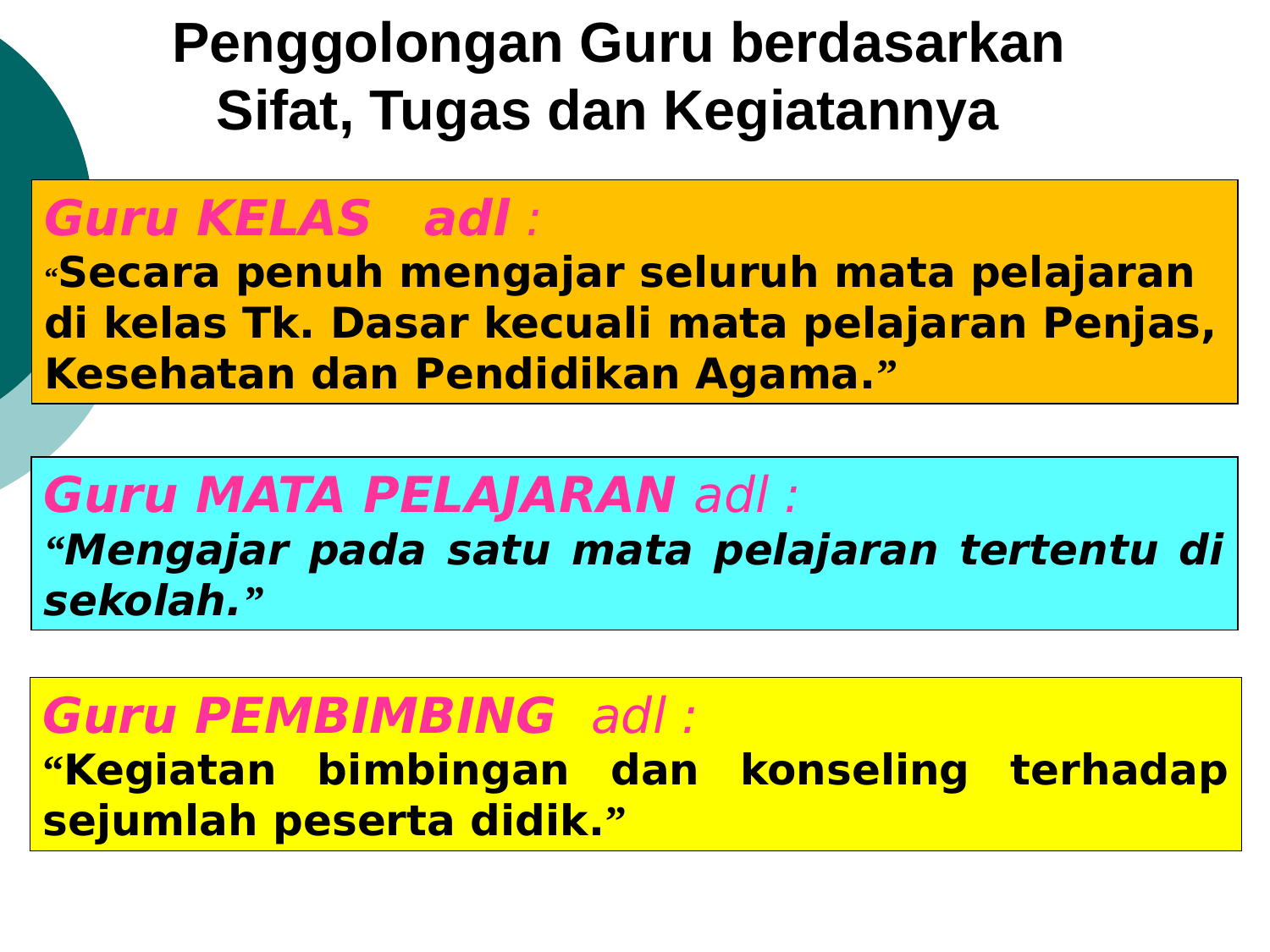

Penggolongan Guru berdasarkan
Sifat, Tugas dan Kegiatannya

Guru KELAS   adl :
“Secara penuh mengajar seluruh mata pelajaran di kelas Tk. Dasar kecuali mata pelajaran Penjas, Kesehatan dan Pendidikan Agama.”
Guru MATA PELAJARAN adl :
“Mengajar pada satu mata pelajaran tertentu di sekolah.”
Guru PEMBIMBING  adl :
“Kegiatan bimbingan dan konseling terhadap sejumlah peserta didik.”